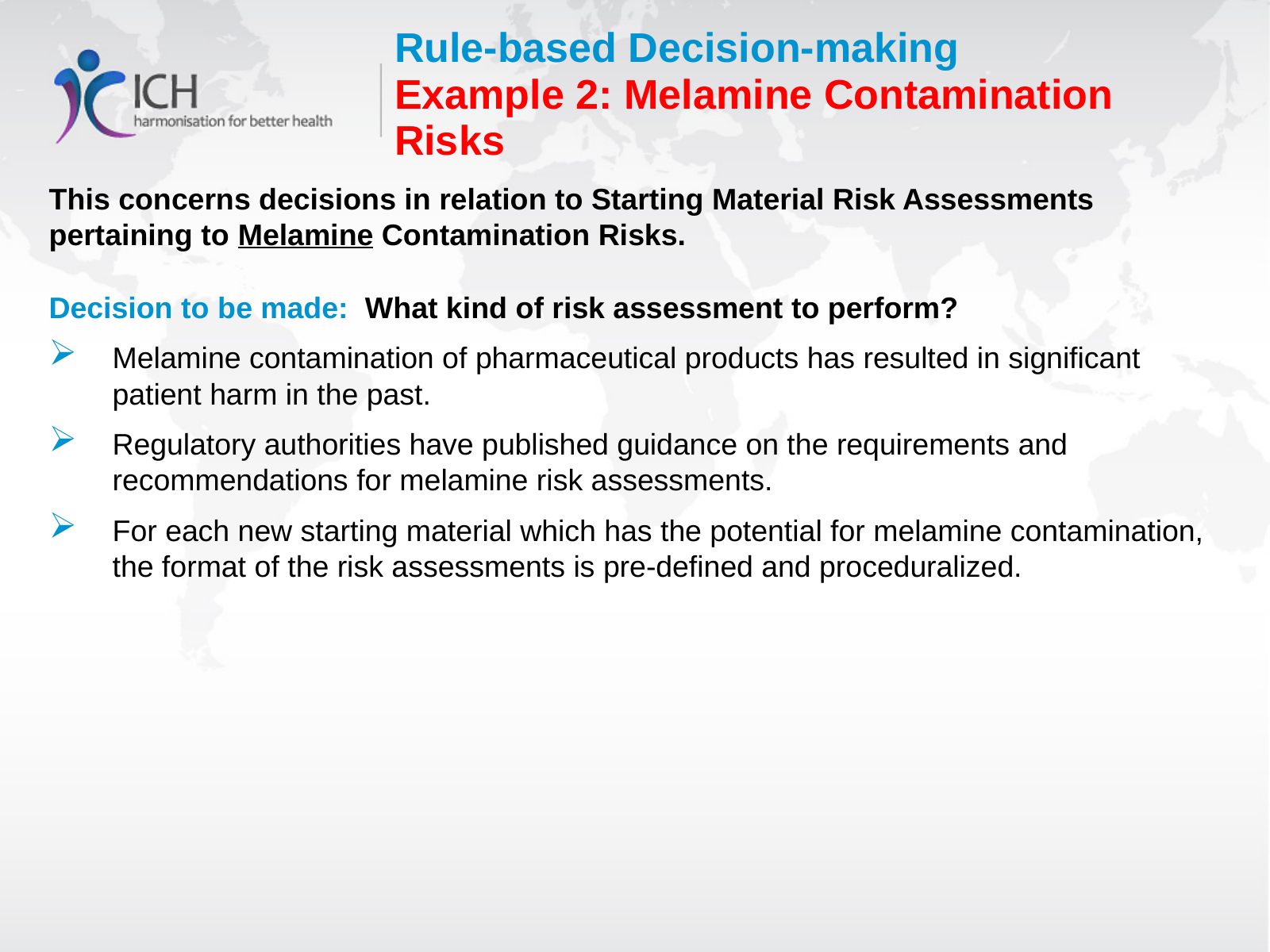

# Rule-based Decision-making Example 2: Melamine Contamination Risks
This concerns decisions in relation to Starting Material Risk Assessments pertaining to Melamine Contamination Risks.

Decision to be made:  What kind of risk assessment to perform?
Melamine contamination of pharmaceutical products has resulted in significant patient harm in the past.
Regulatory authorities have published guidance on the requirements and recommendations for melamine risk assessments.
For each new starting material which has the potential for melamine contamination, the format of the risk assessments is pre-defined and proceduralized.